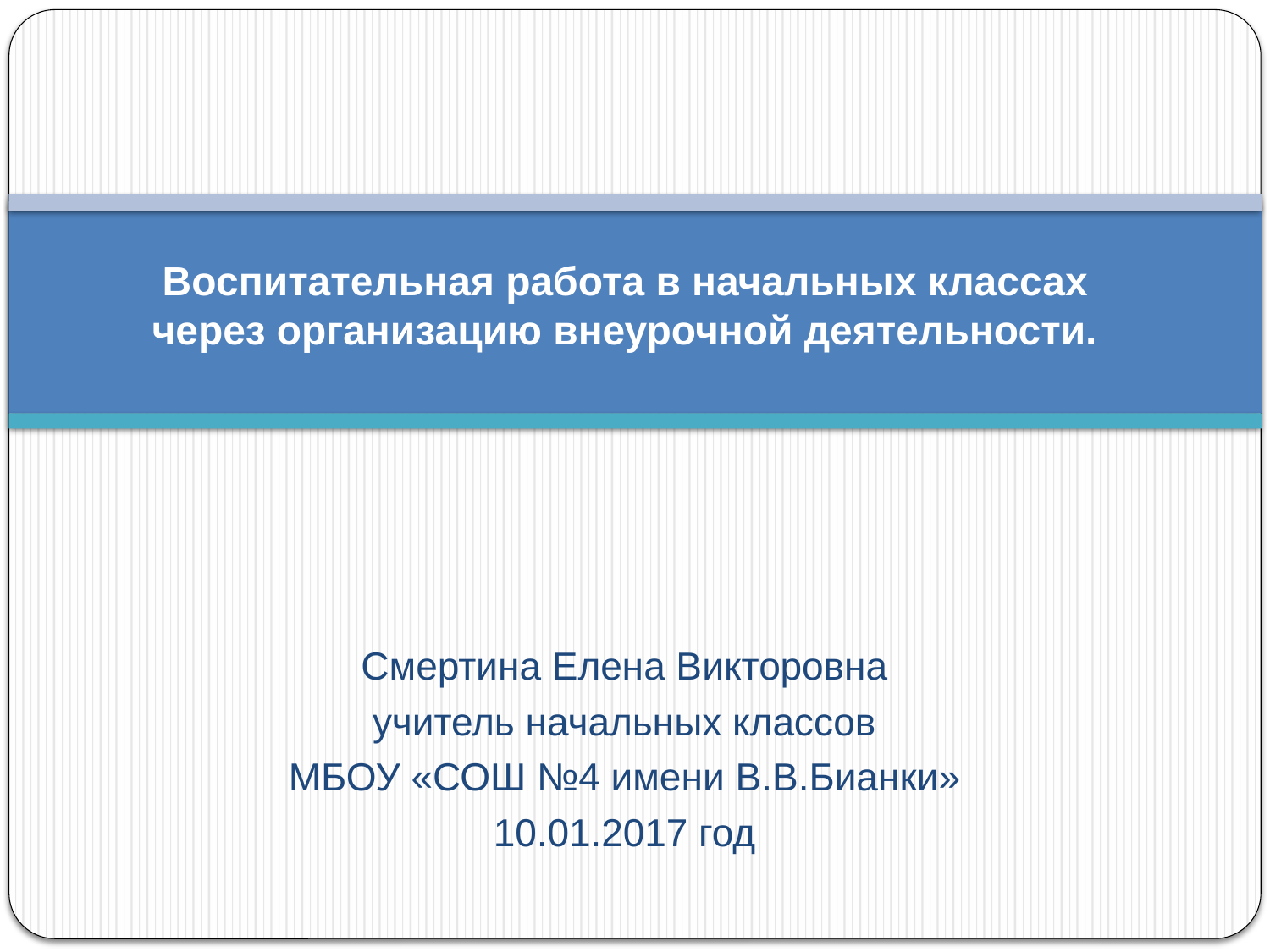

# Воспитательная работа в начальных классах через организацию внеурочной деятельности.
Смертина Елена Викторовна
учитель начальных классов
МБОУ «СОШ №4 имени В.В.Бианки»
10.01.2017 год